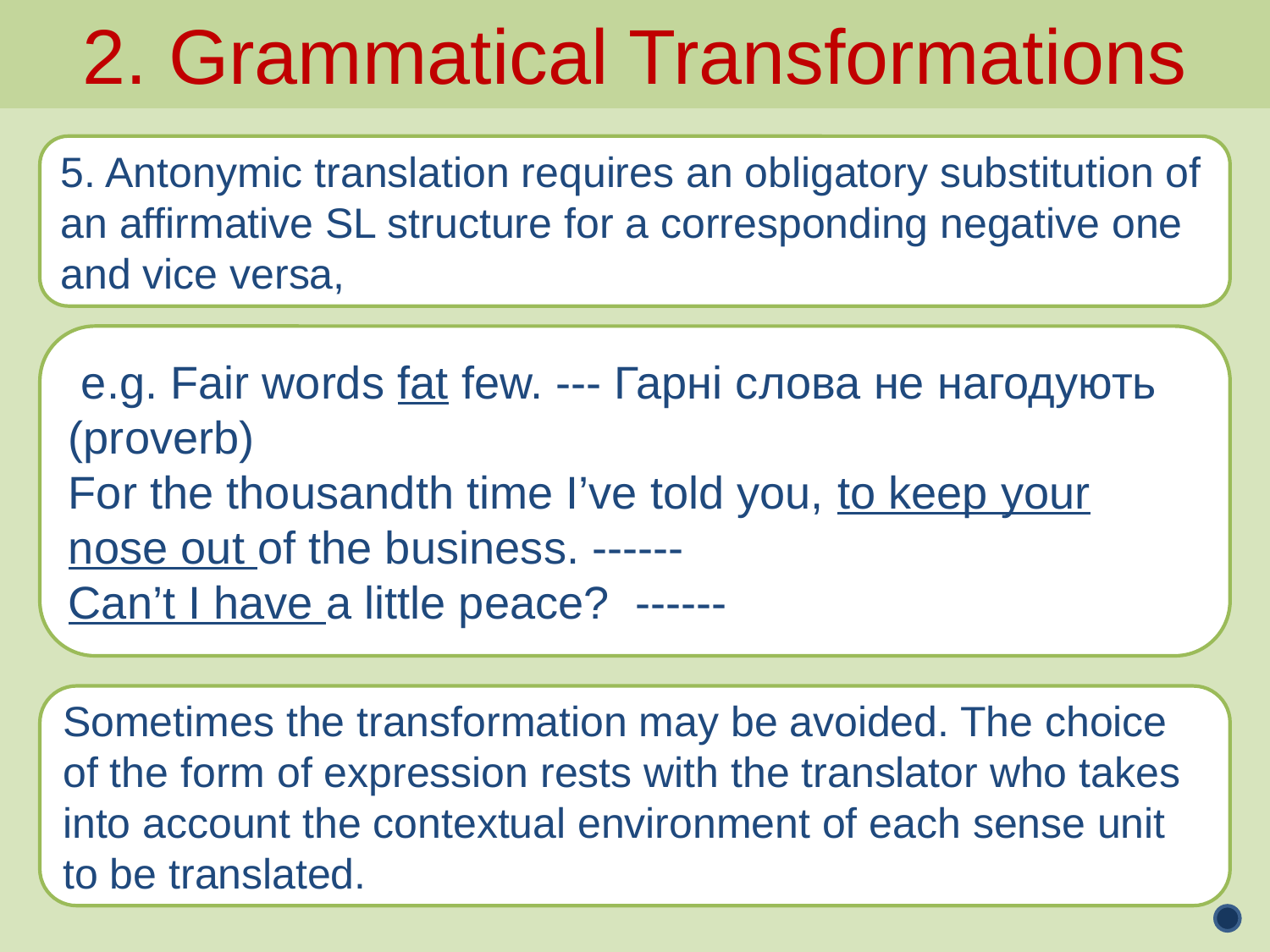

2. Grammatical Transformations
5. Antonymic translation requires an obligatory substitution of an affirmative SL structure for a corresponding negative one and vice versa,
 e.g. Fair words fat few. --- Гарні слова не нагодують (proverb)
For the thousandth time I’ve told you, to keep your nose out of the business. ------
Can’t I have a little peace?  ------
Sometimes the transformation may be avoided. The choice of the form of expression rests with the translator who takes into account the contextual environment of each sense unit to be translated.